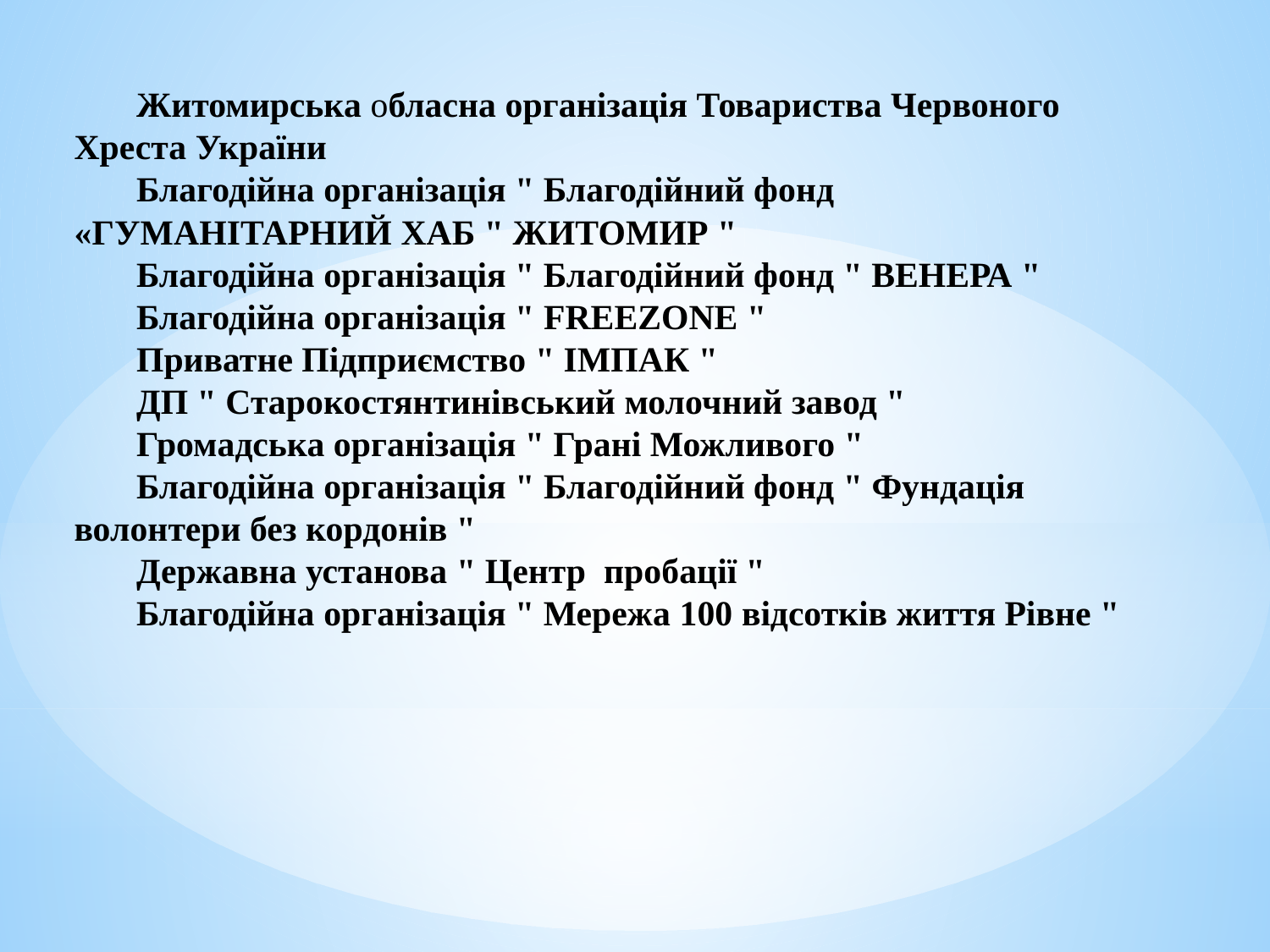

Житомирська обласна організація Товариства Червоного Хреста України
       Благодійна організація " Благодійний фонд «ГУМАНІТАРНИЙ ХАБ " ЖИТОМИР "
       Благодійна організація " Благодійний фонд " ВЕНЕРА "
       Благодійна організація " FREEZONE "
       Приватне Підприємство " ІМПАК "
       ДП " Старокостянтинівський молочний завод "
       Громадська організація " Грані Можливого "
       Благодійна організація " Благодійний фонд " Фундація волонтери без кордонів "
       Державна установа " Центр  пробації "
       Благодійна організація " Мережа 100 відсотків життя Рівне "